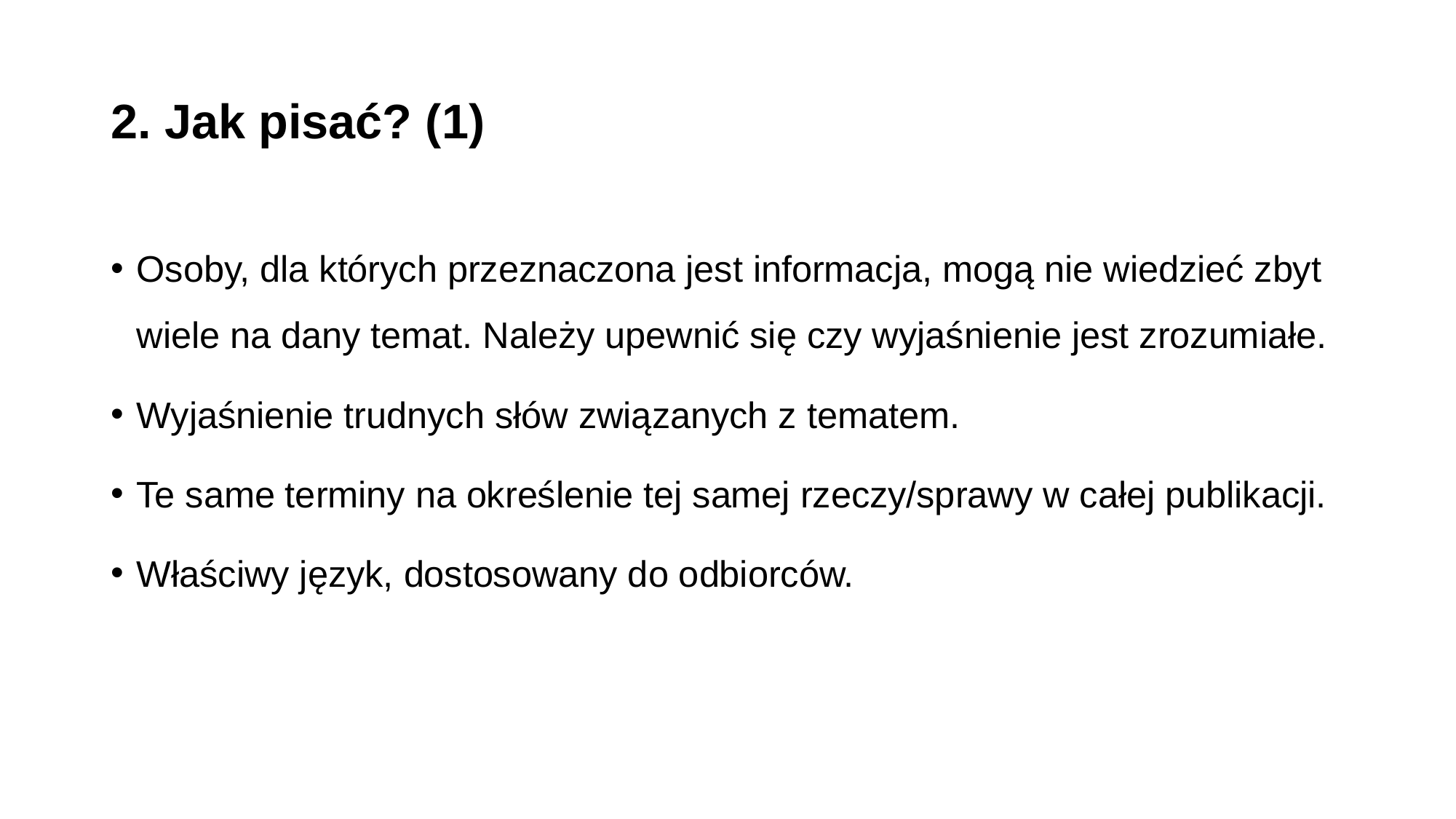

# 2. Jak pisać? (1)
Osoby, dla których przeznaczona jest informacja, mogą nie wiedzieć zbyt wiele na dany temat. Należy upewnić się czy wyjaśnienie jest zrozumiałe.
Wyjaśnienie trudnych słów związanych z tematem.
Te same terminy na określenie tej samej rzeczy/sprawy w całej publikacji.
Właściwy język, dostosowany do odbiorców.